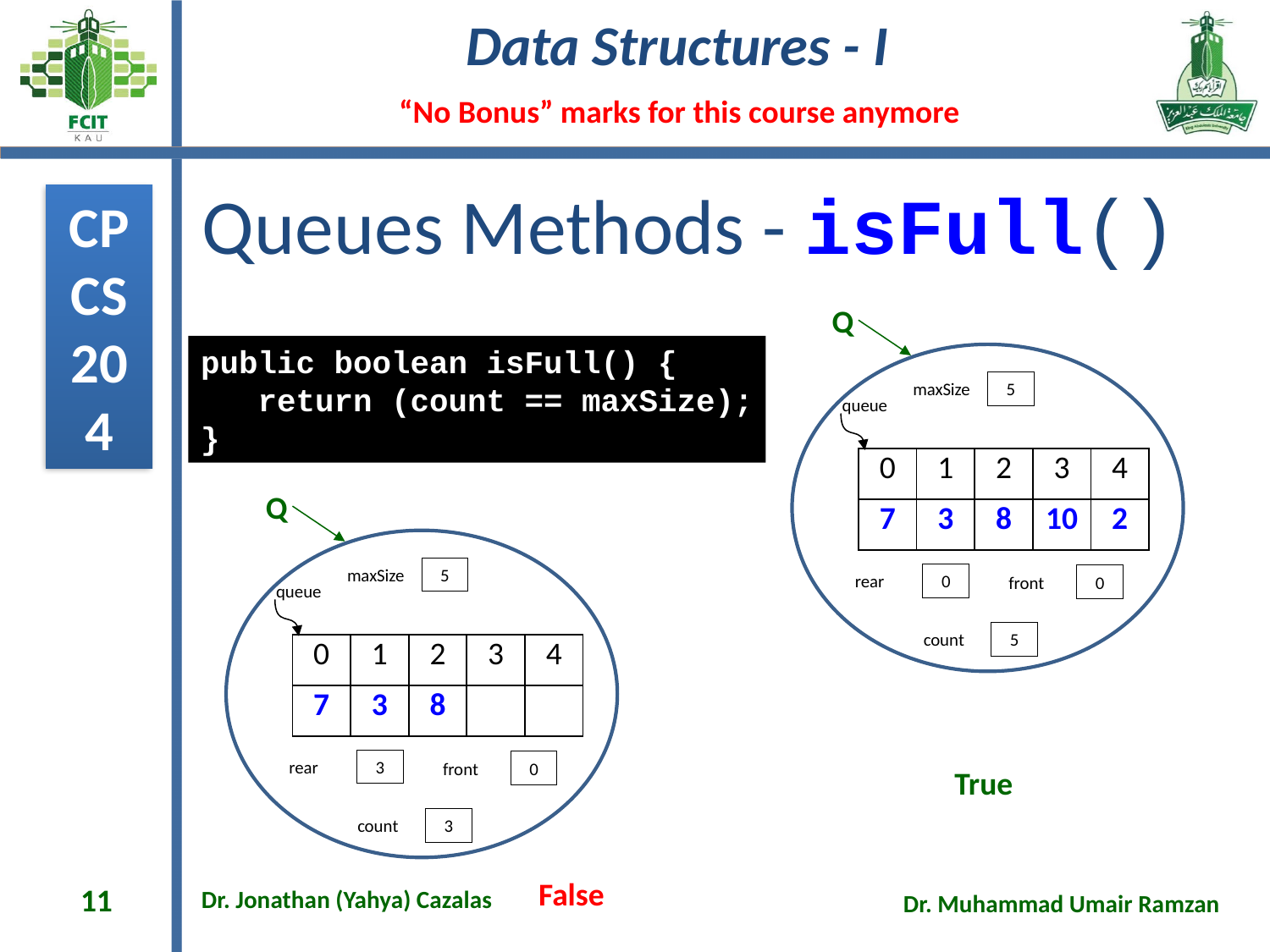

# Queues Methods - isFull()
Q

public boolean isFull() {
   return (count == maxSize);
}

maxSize
5
queue
| 0 | 1 | 2 | 3 | 4 |
| --- | --- | --- | --- | --- |
| 7 | 3 | 8 | 10 | 2 |
Q

maxSize
5
rear
0
front
0
queue
count
5
| 0 | 1 | 2 | 3 | 4 |
| --- | --- | --- | --- | --- |
| 7 | 3 | 8 |  |  |
rear
3
front
0
True
count
3
False
11